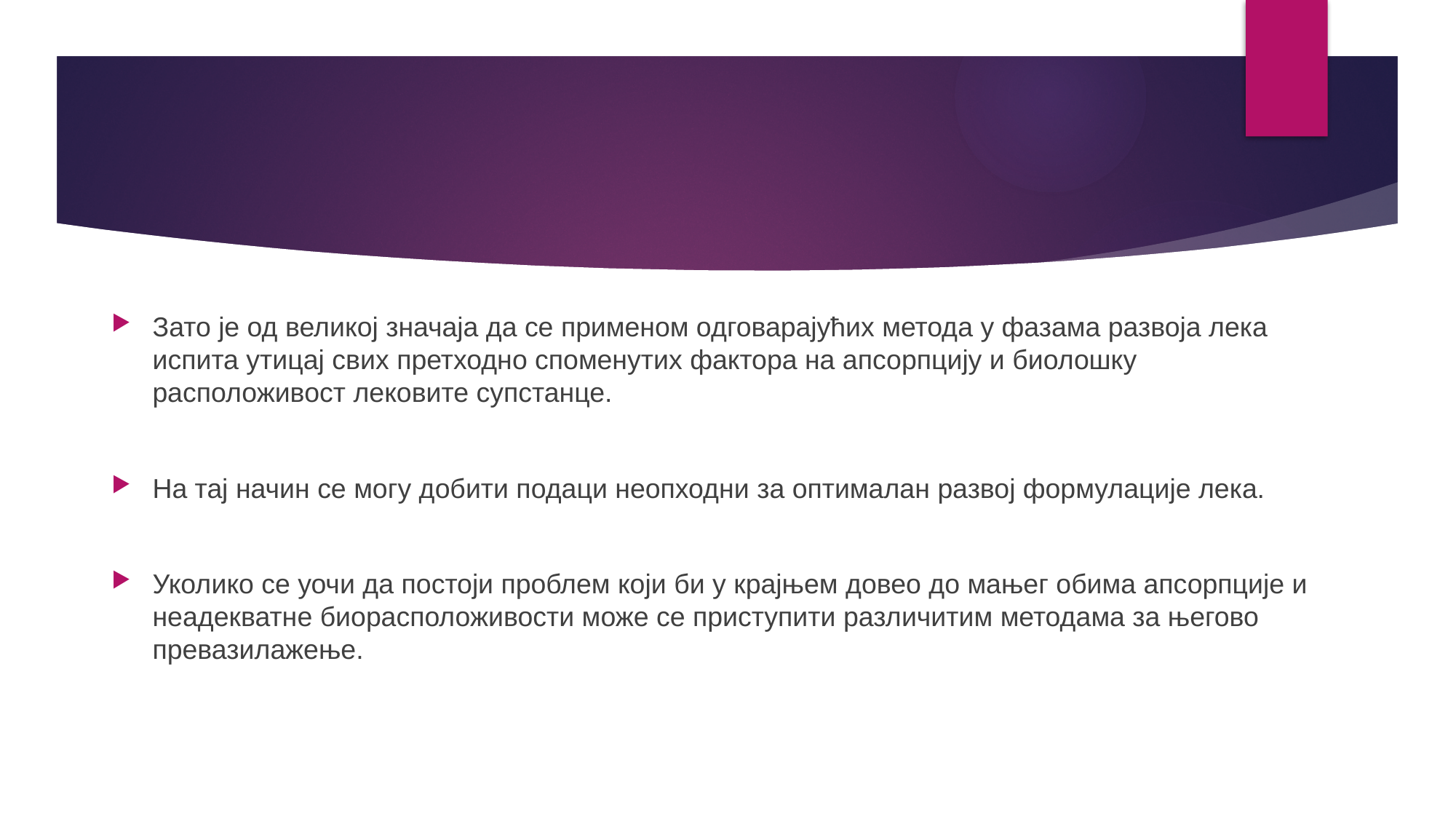

Зато је од великој значаја да се применом одговарајућих метода у фазама развоја лека испита утицај свих претходно споменутих фактора на апсорпцију и биолошку расположивост лековите супстанце.

На тај начин се могу добити подаци неопходни за оптималан развој формулације лека.

Уколико се уочи да постоји проблем који би у крајњем довео до мањег обима апсорпције и неадекватне биорасположивости може се приступити различитим методама за његово превазилажење.